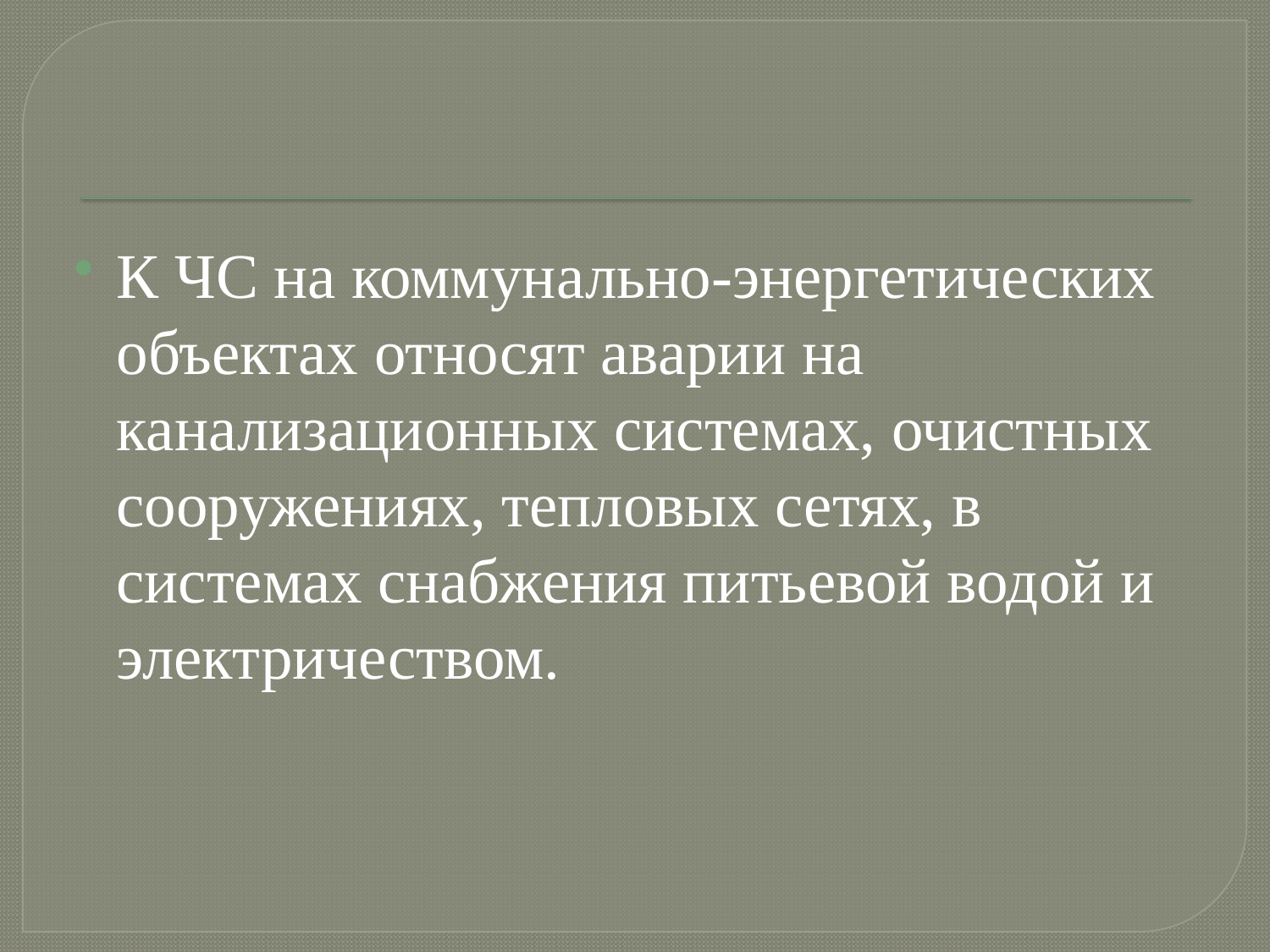

#
К ЧС на коммунально-энергетических объектах относят аварии на канализационных системах, очистных сооружениях, тепловых сетях, в системах снабжения питьевой водой и электричеством.